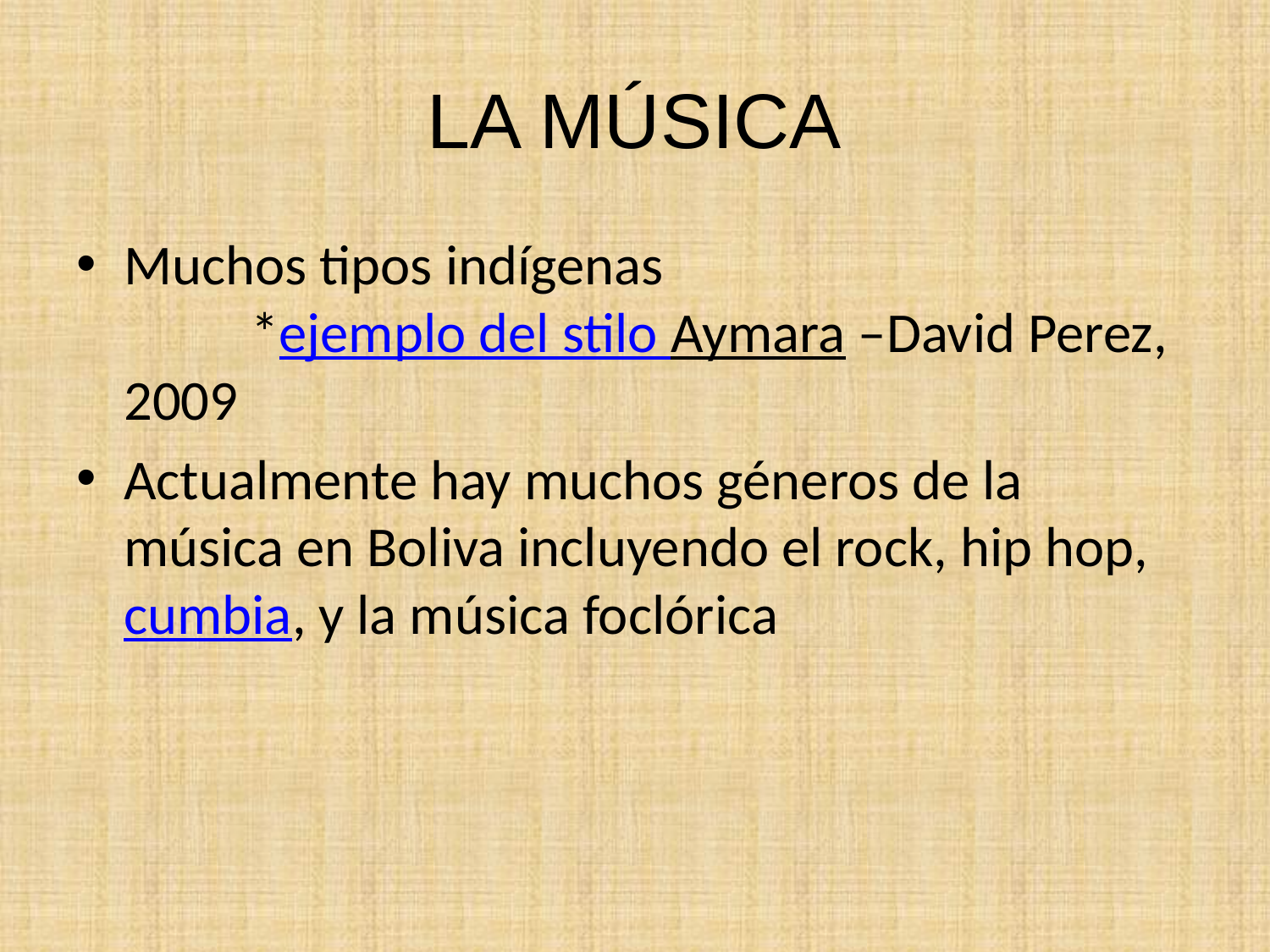

# LA MÚSICA
Muchos tipos indígenas
	*ejemplo del stilo Aymara –David Perez, 2009
Actualmente hay muchos géneros de la música en Boliva incluyendo el rock, hip hop, cumbia, y la música foclórica